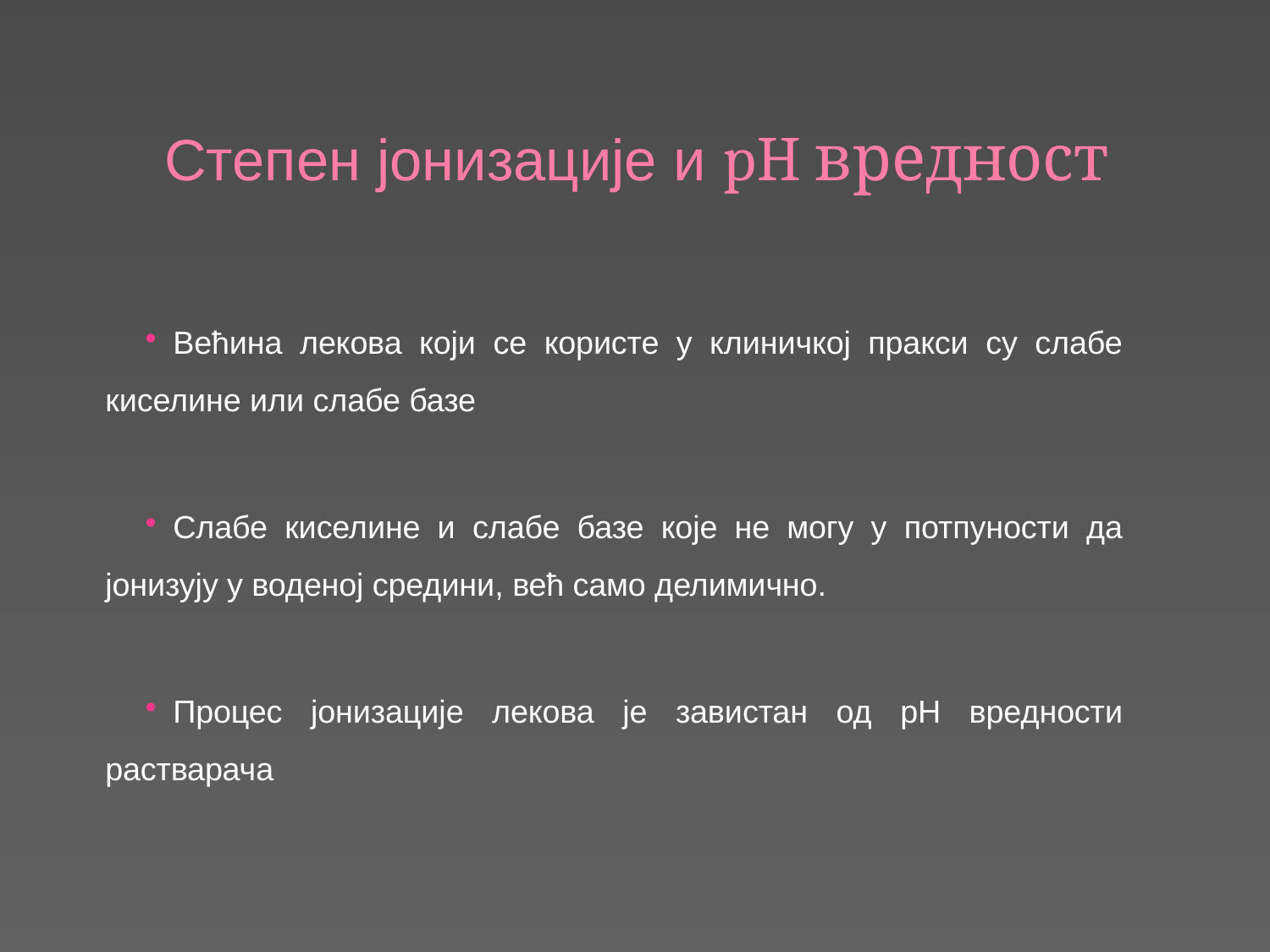

Степен јонизације и pH вредност

Већина лекова који се користе у клиничкој пракси су слабе киселине или слабе базе

Слабе киселине и слабе базе које не могу у потпуности да јонизују у воденој средини, већ само делимично.

Процес јонизације лекова је завистан од pH вредности растварача